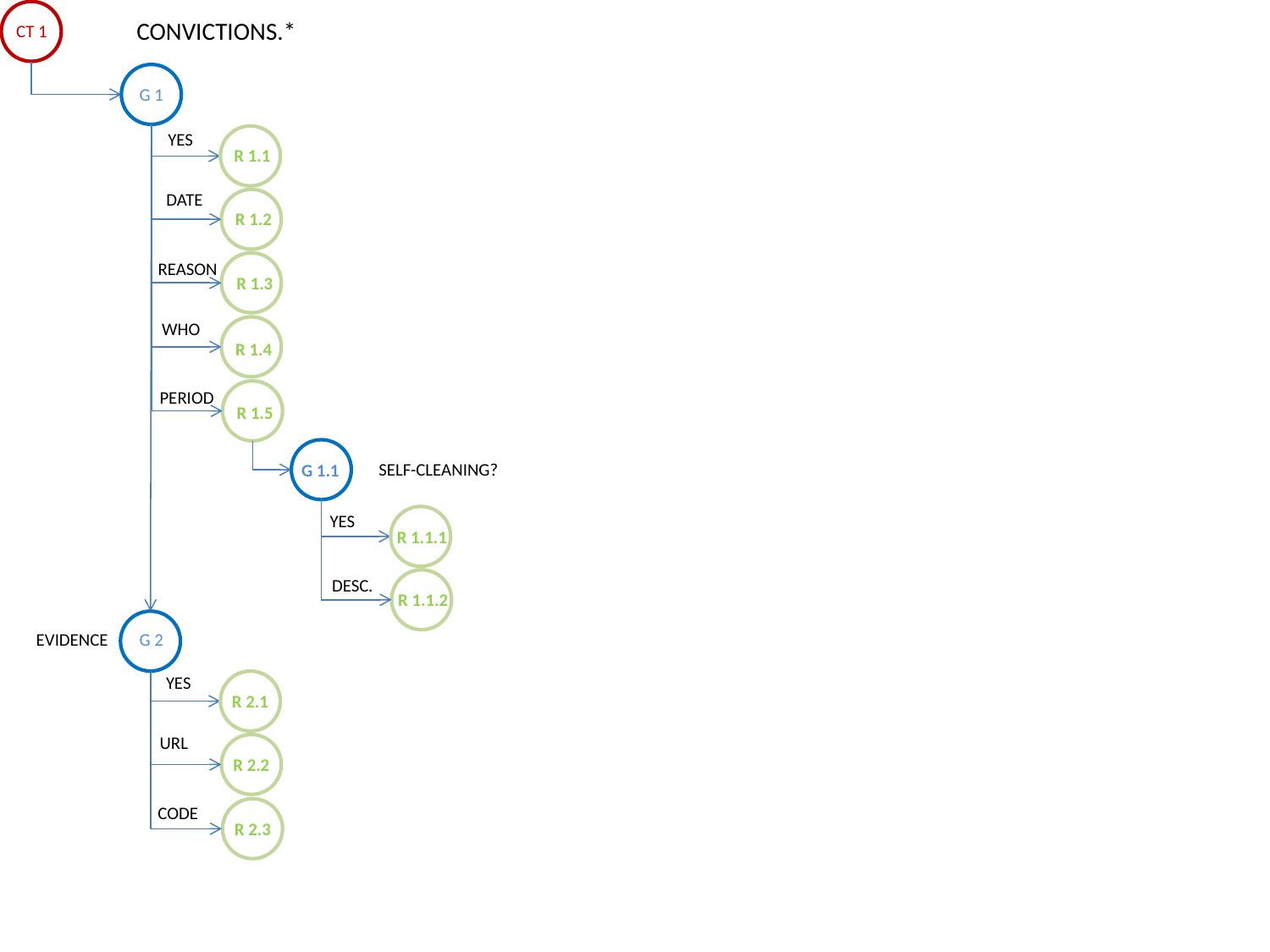

CONVICTIONS.*
CT 1

G 1
YES

R 1.1
DATE

R 1.2
REASON

R 1.3
WHO

R 1.4
PERIOD

R 1.5

SELF-CLEANING?
G 1.1
YES

R 1.1.1
DESC.

R 1.1.2

EVIDENCE
G 2
YES

R 2.1
URL

R 2.2
CODE

R 2.3